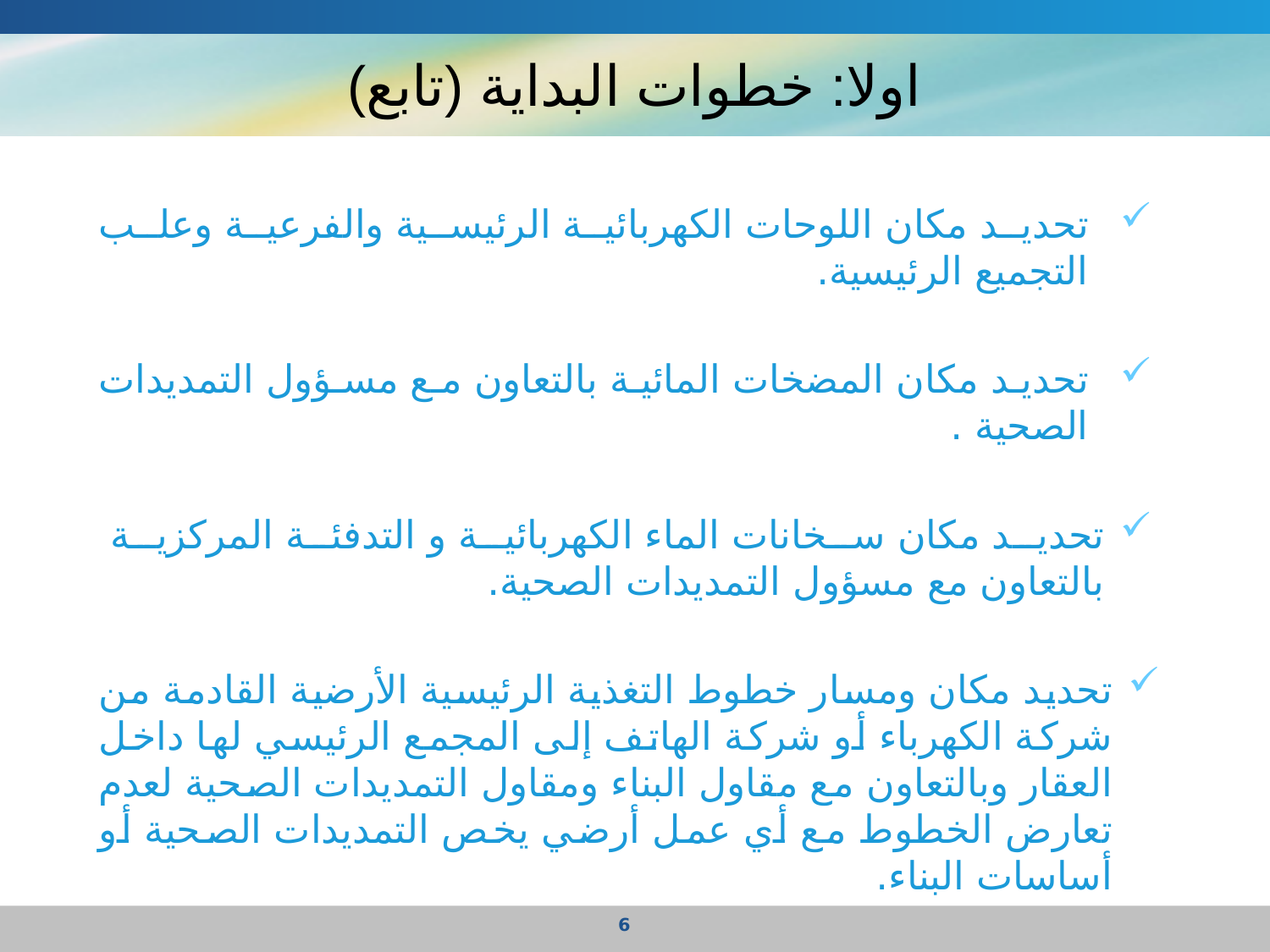

# اولا: خطوات البداية (تابع)
تحديد مكان اللوحات الكهربائية الرئيسية والفرعية وعلب التجميع الرئيسية.

تحديد مكان المضخات المائية بالتعاون مع مسؤول التمديدات الصحية .

تحديد مكان سخانات الماء الكهربائية و التدفئة المركزية  بالتعاون مع مسؤول التمديدات الصحية.

تحديد مكان ومسار خطوط التغذية الرئيسية الأرضية القادمة من شركة الكهرباء أو شركة الهاتف إلى المجمع الرئيسي لها داخل العقار وبالتعاون مع مقاول البناء ومقاول التمديدات الصحية لعدم تعارض الخطوط مع أي عمل أرضي يخص التمديدات الصحية أو أساسات البناء.
6